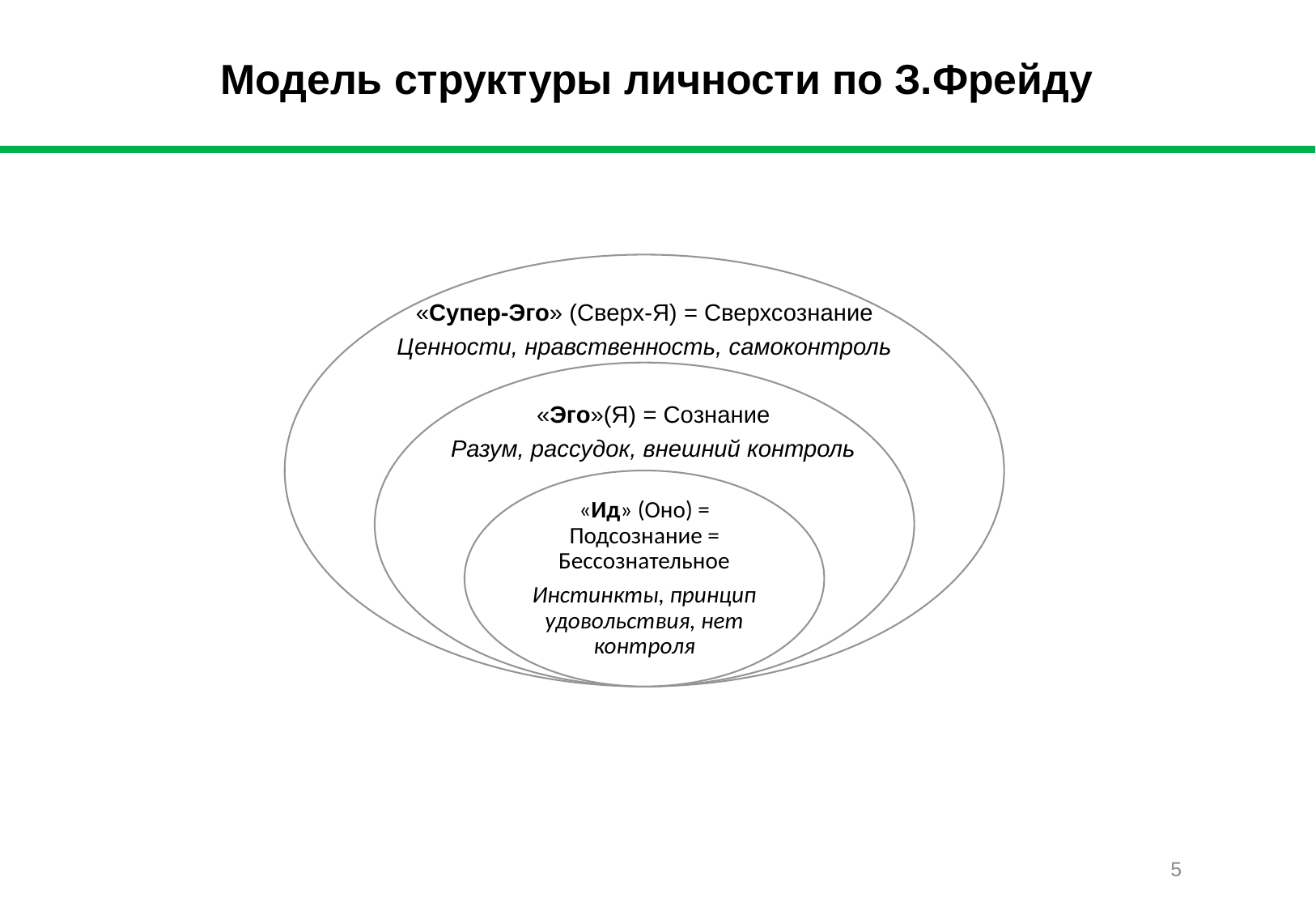

# Модель структуры личности по З.Фрейду

«Ид» (Оно) = Подсознание = Бессознательное
Инстинкты, принцип удовольствия, нет контроля
«Супер-Эго» (Сверх-Я) = Сверхсознание
Ценности, нравственность, самоконтроль
«Эго»(Я) = Сознание
Разум, рассудок, внешний контроль
5